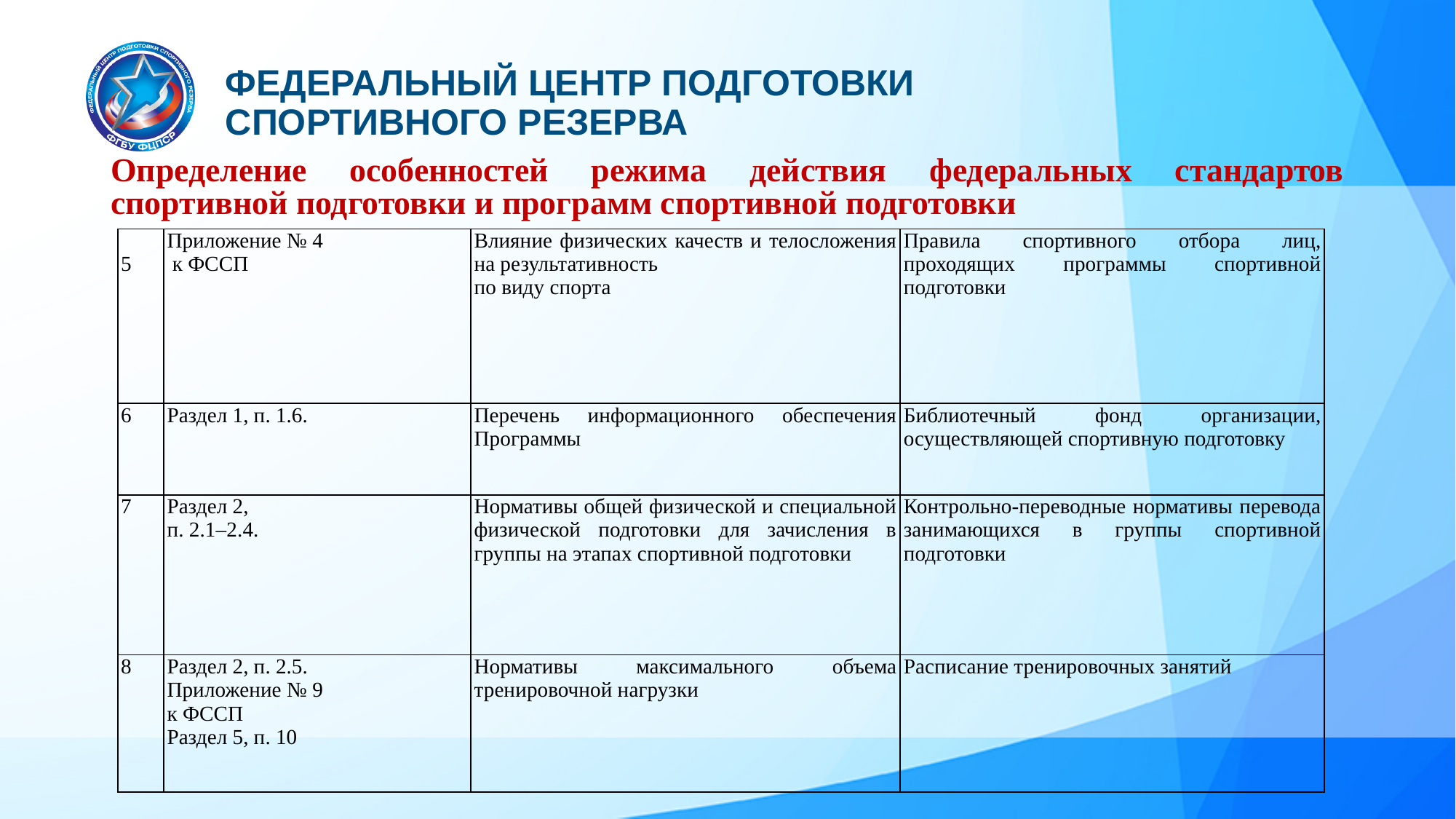

# Определение особенностей режима действия федеральных стандартов спортивной подготовки и программ спортивной подготовки
| 5 | Приложение № 4 к ФССП | Влияние физических качеств и телосложения на результативность по виду спорта | Правила спортивного отбора лиц, проходящих программы спортивной подготовки |
| --- | --- | --- | --- |
| 6 | Раздел 1, п. 1.6. | Перечень информационного обеспечения Программы | Библиотечный фонд организации, осуществляющей спортивную подготовку |
| 7 | Раздел 2, п. 2.1–2.4. | Нормативы общей физической и специальной физической подготовки для зачисления в группы на этапах спортивной подготовки | Контрольно-переводные нормативы перевода занимающихся в группы спортивной подготовки |
| 8 | Раздел 2, п. 2.5. Приложение № 9 к ФССП Раздел 5, п. 10 | Нормативы максимального объема тренировочной нагрузки | Расписание тренировочных занятий |